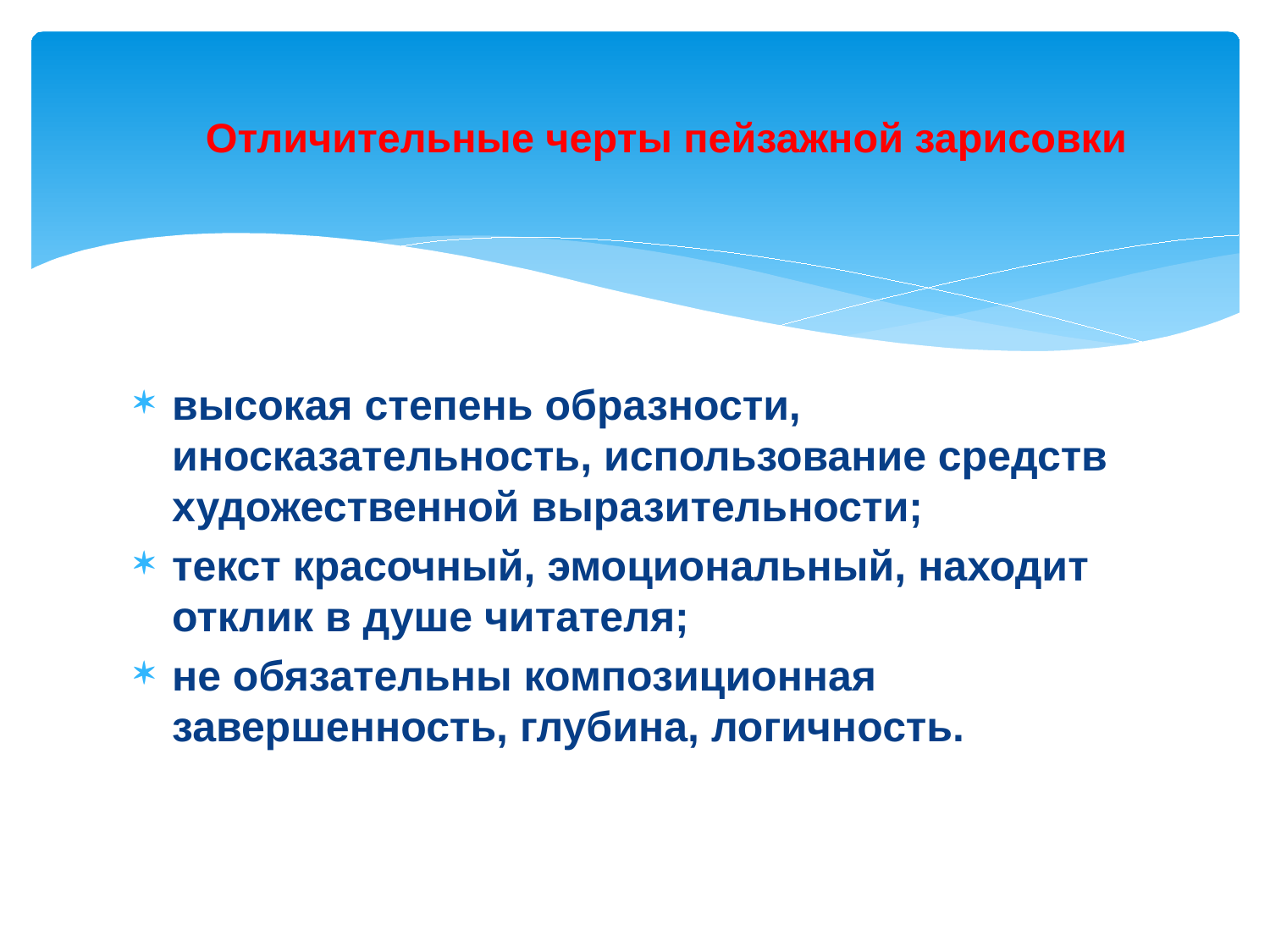

# Отличительные черты пейзажной зарисовки
высокая степень образности, иносказательность, использование средств художественной выразительности;
текст красочный, эмоциональный, находит отклик в душе читателя;
не обязательны композиционная завершенность, глубина, логичность.